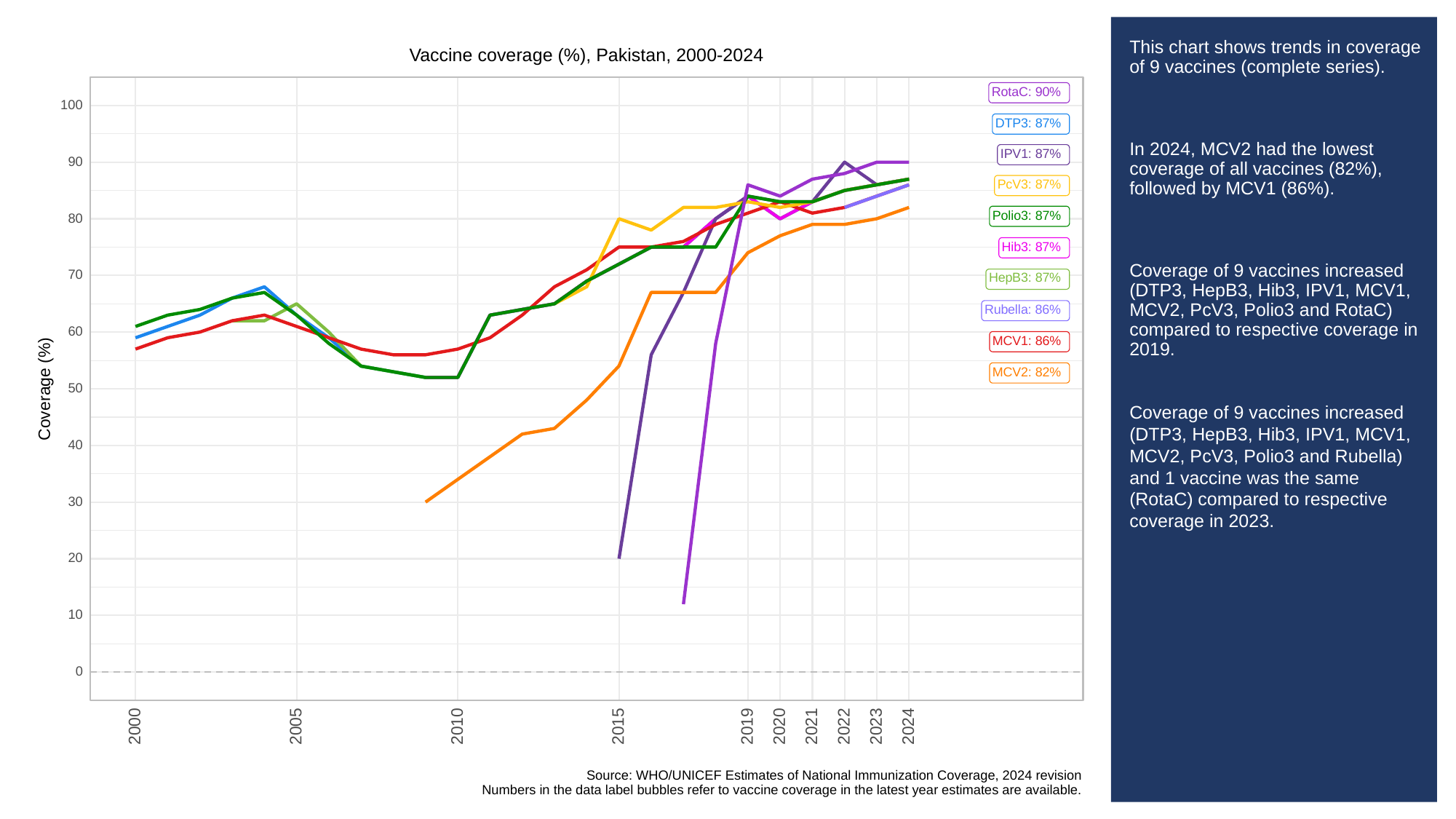

# This chart shows trends in coverage of 9 vaccines (complete series).

In 2024, MCV2 had the lowest coverage of all vaccines (82%), followed by MCV1 (86%).

Coverage of 9 vaccines increased (DTP3, HepB3, Hib3, IPV1, MCV1, MCV2, PcV3, Polio3 and RotaC) compared to respective coverage in 2019.

Coverage of 9 vaccines increased (DTP3, HepB3, Hib3, IPV1, MCV1, MCV2, PcV3, Polio3 and Rubella) and 1 vaccine was the same (RotaC) compared to respective coverage in 2023.

Vaccine coverage (%), Pakistan, 2000-2024

RotaC: 90%

100

DTP3: 87%

IPV1: 87%

90

PcV3: 87%

Polio3: 87%
80

Hib3: 87%

70
HepB3: 87%

Rubella: 86%
60

MCV1: 86%

MCV2: 82%
Coverage (%)
50

40

30

20

10

0

2023
2000
2005
2010
2015
2019
2020
2021
2022
2024
Source: WHO/UNICEF Estimates of National Immunization Coverage, 2024 revision
Numbers in the data label bubbles refer to vaccine coverage in the latest year estimates are available.